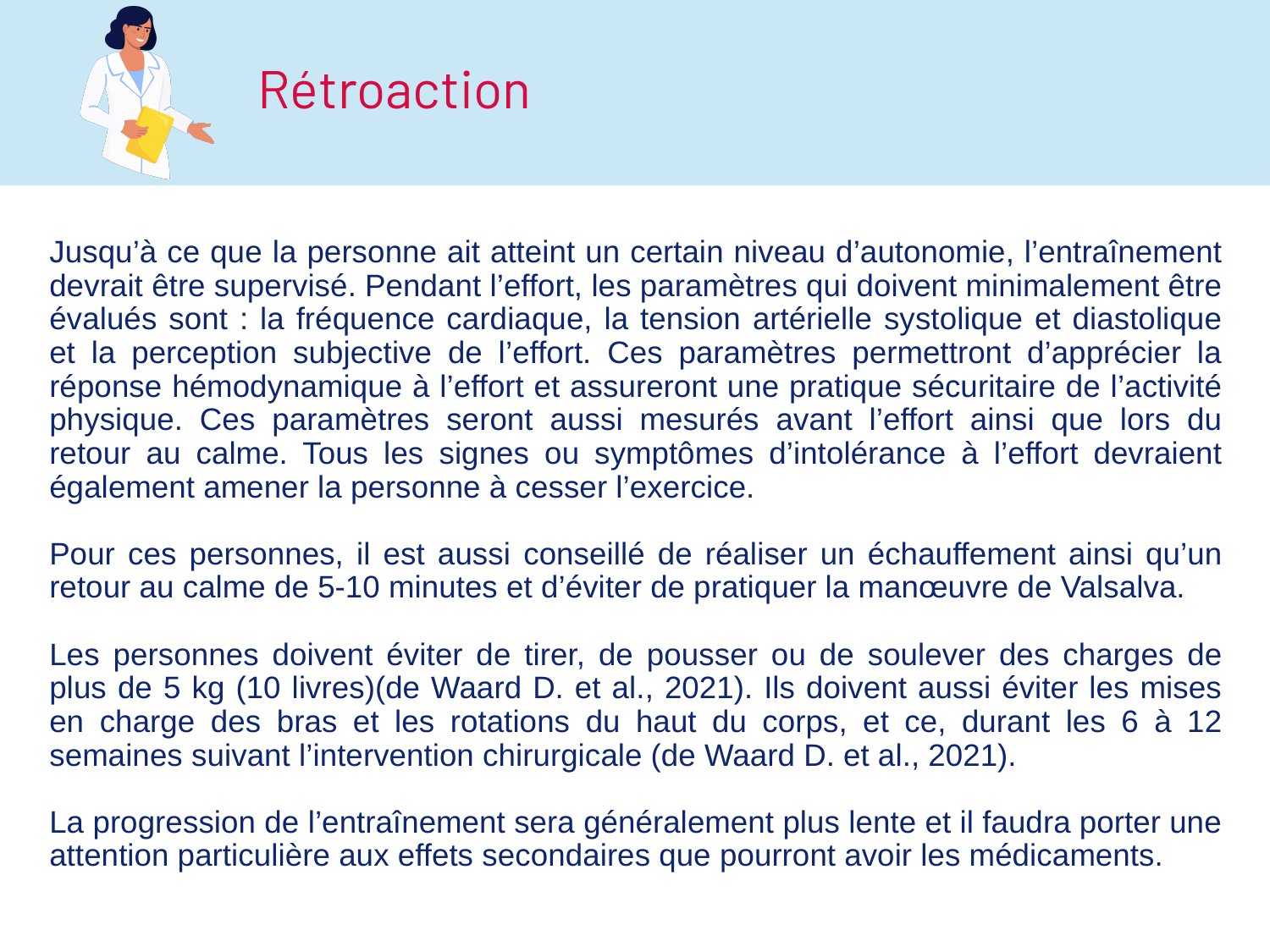

# Rétroaction
Jusqu’à ce que la personne ait atteint un certain niveau d’autonomie, l’entraînement devrait être supervisé. Pendant l’effort, les paramètres qui doivent minimalement être évalués sont : la fréquence cardiaque, la tension artérielle systolique et diastolique et la perception subjective de l’effort. Ces paramètres permettront d’apprécier la réponse hémodynamique à l’effort et assureront une pratique sécuritaire de l’activité physique. Ces paramètres seront aussi mesurés avant l’effort ainsi que lors du retour au calme. Tous les signes ou symptômes d’intolérance à l’effort devraient également amener la personne à cesser l’exercice.

Pour ces personnes, il est aussi conseillé de réaliser un échauffement ainsi qu’un retour au calme de 5-10 minutes et d’éviter de pratiquer la manœuvre de Valsalva.

Les personnes doivent éviter de tirer, de pousser ou de soulever des charges de plus de 5 kg (10 livres)(de Waard D. et al., 2021). Ils doivent aussi éviter les mises en charge des bras et les rotations du haut du corps, et ce, durant les 6 à 12 semaines suivant l’intervention chirurgicale (de Waard D. et al., 2021).

La progression de l’entraînement sera généralement plus lente et il faudra porter une attention particulière aux effets secondaires que pourront avoir les médicaments.